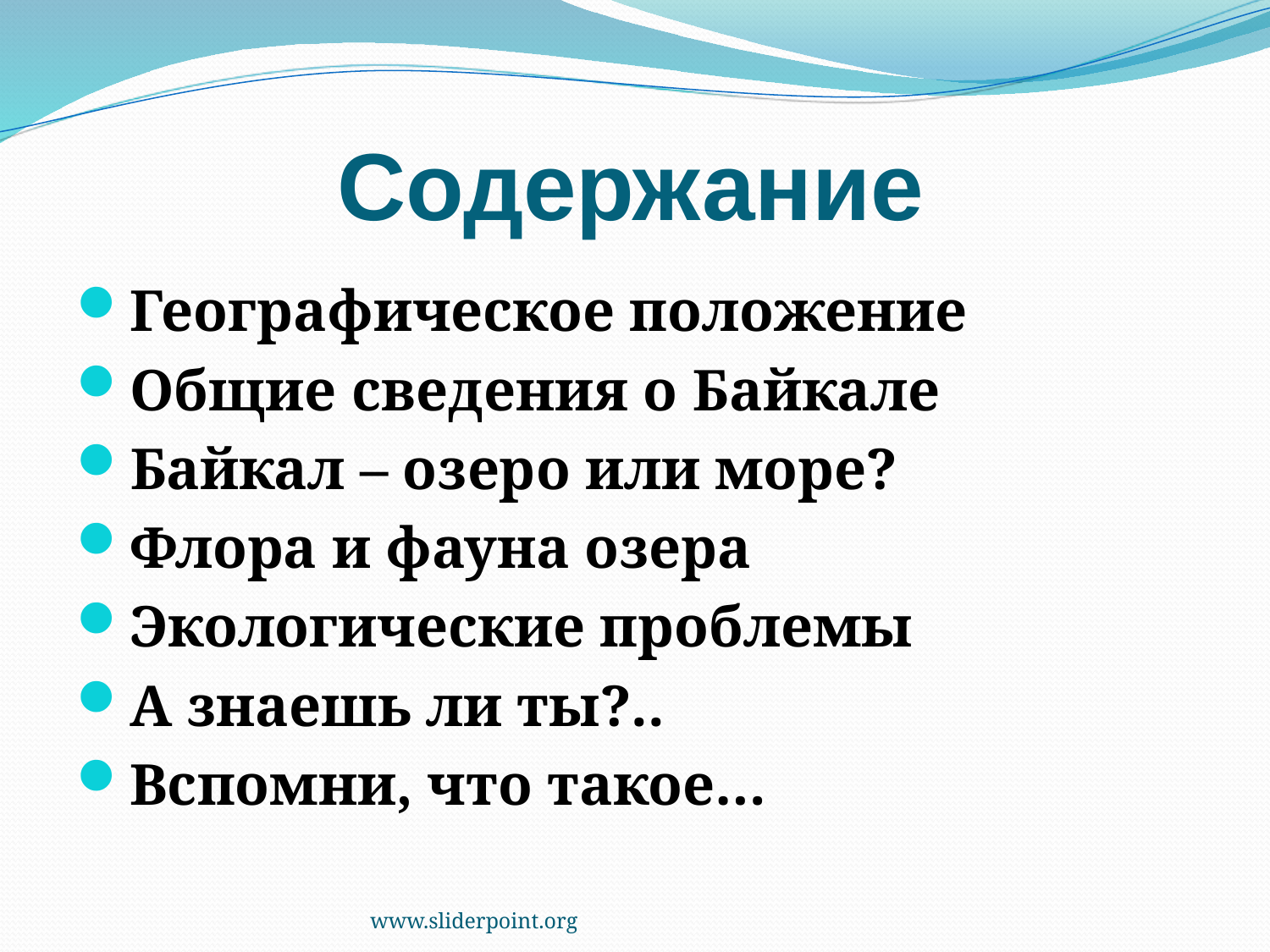

# Содержание
Географическое положение
Общие сведения о Байкале
Байкал – озеро или море?
Флора и фауна озера
Экологические проблемы
А знаешь ли ты?..
Вспомни, что такое…

www.sliderpoint.org